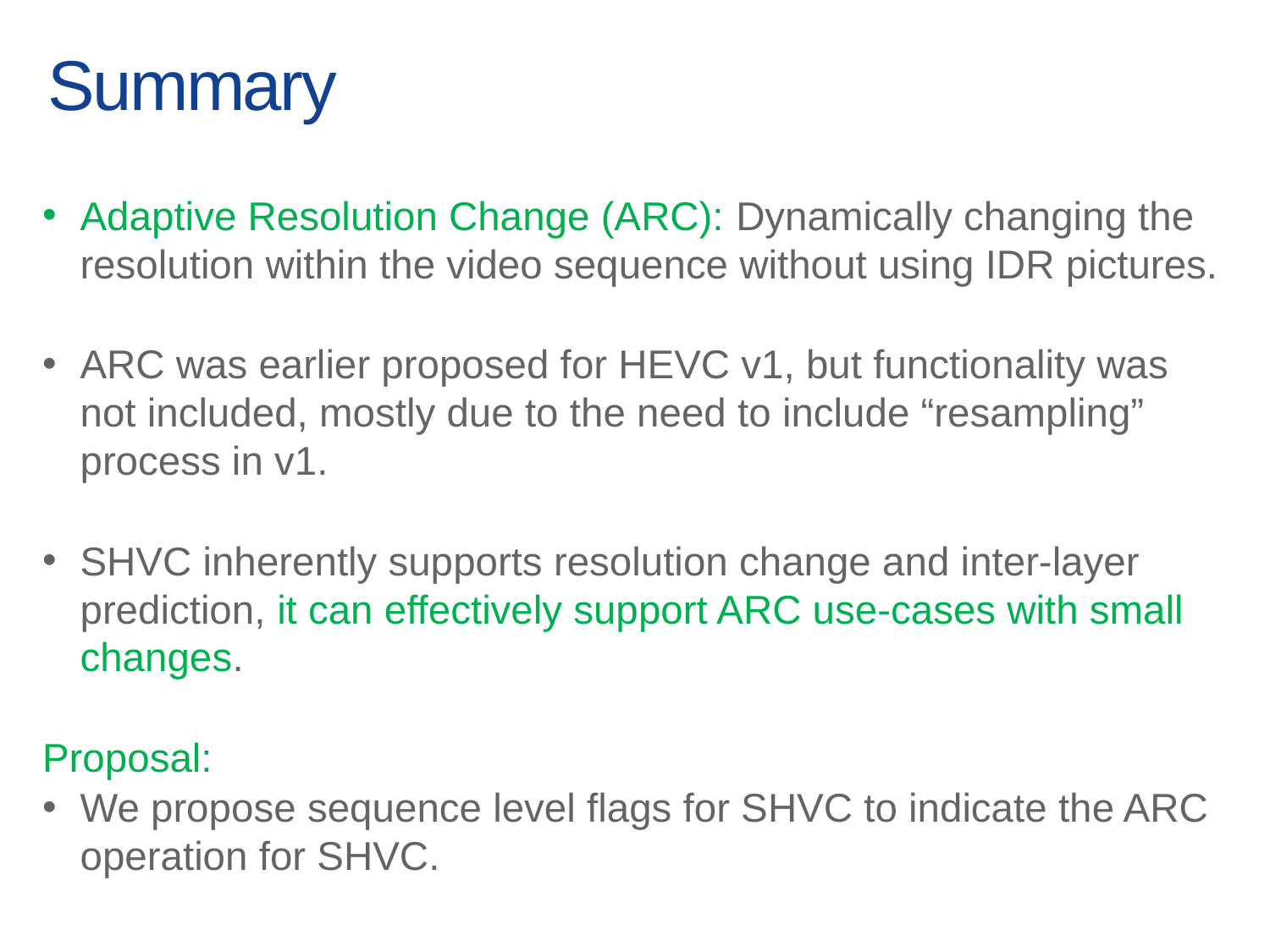

# Summary
Adaptive Resolution Change (ARC): Dynamically changing the resolution within the video sequence without using IDR pictures.

ARC was earlier proposed for HEVC v1, but functionality was not included, mostly due to the need to include “resampling” process in v1.

SHVC inherently supports resolution change and inter-layer prediction, it can effectively support ARC use-cases with small changes.

Proposal:
We propose sequence level flags for SHVC to indicate the ARC operation for SHVC.